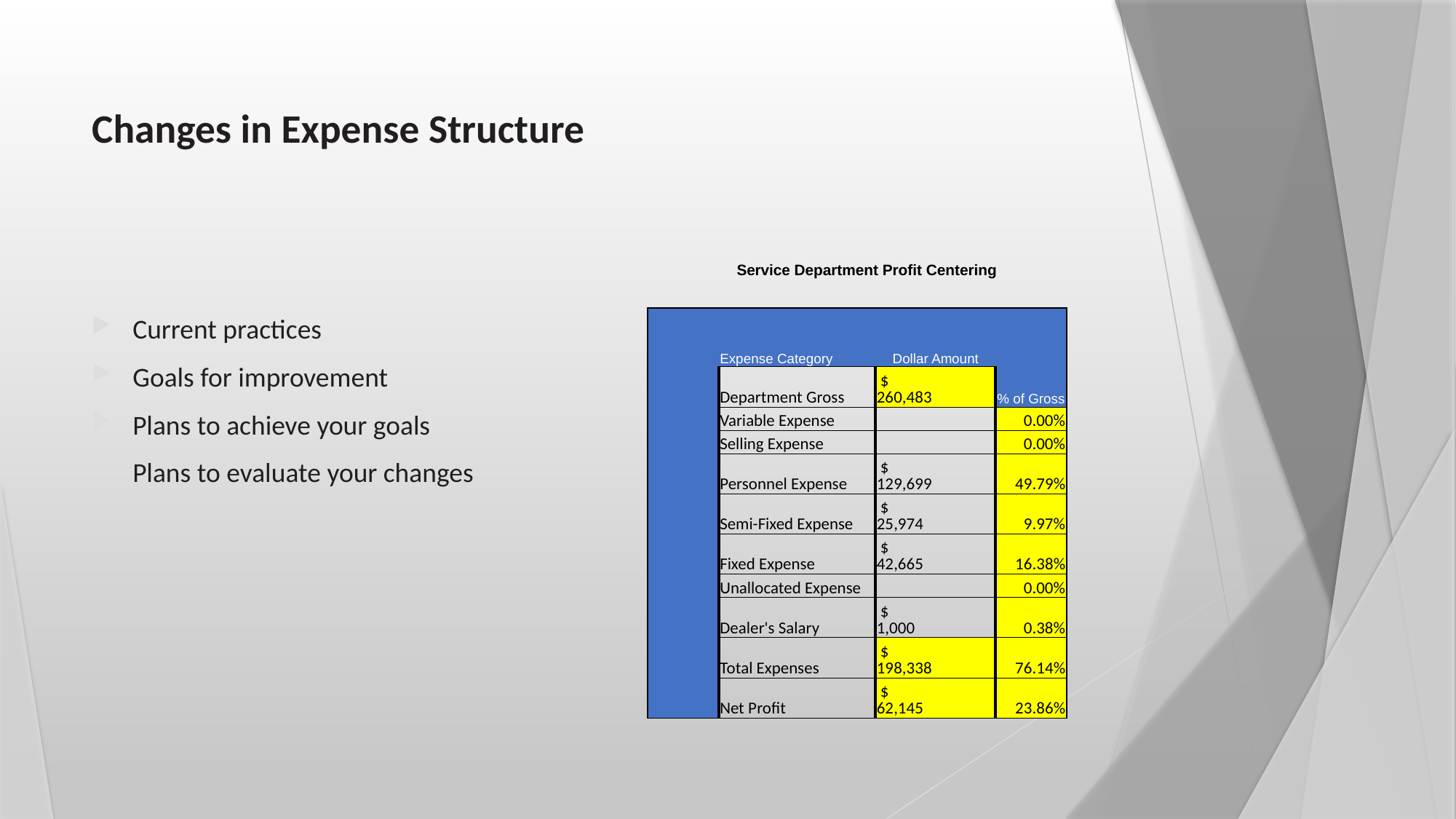

# Changes in Expense Structure
| Service Department Profit Centering |  |  |  |
| --- | --- | --- | --- |
|  |  |  |  |
|  | Expense Category | Dollar Amount |  |
|  | Department Gross | $ 260,483 | % of Gross |
|  | Variable Expense |  | 0.00% |
|  | Selling Expense |  | 0.00% |
|  | Personnel Expense | $ 129,699 | 49.79% |
|  | Semi-Fixed Expense | $ 25,974 | 9.97% |
|  | Fixed Expense | $ 42,665 | 16.38% |
|  | Unallocated Expense |  | 0.00% |
|  | Dealer's Salary | $ 1,000 | 0.38% |
|  | Total Expenses | $ 198,338 | 76.14% |
|  | Net Profit | $ 62,145 | 23.86% |

Current practices
Goals for improvement
Plans to achieve your goals
Plans to evaluate your changes